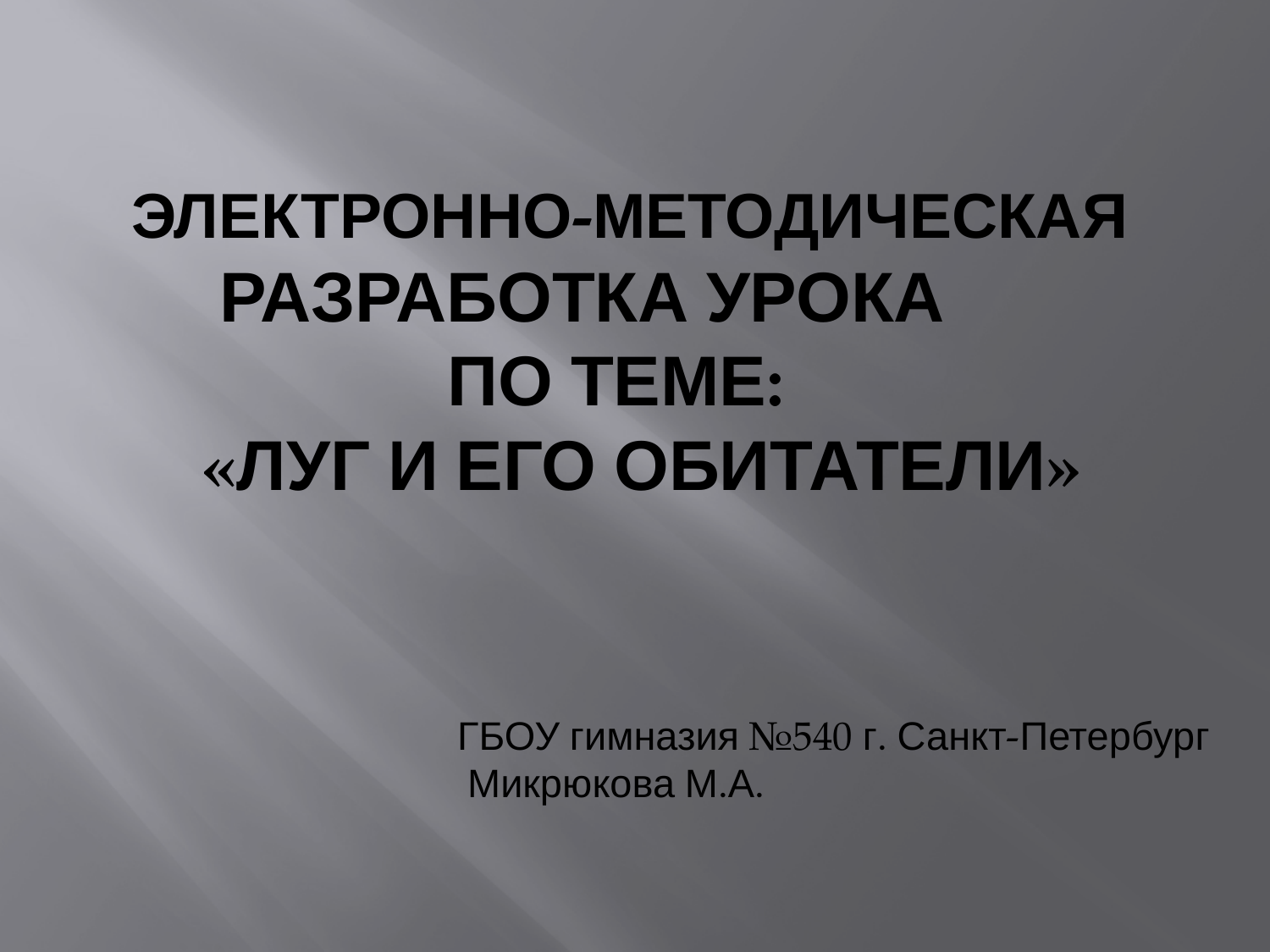

ЭЛЕКТРОННО-МЕТОДИЧЕСКАЯ
     РАЗРАБОТКА УРОКА
                  ПО ТЕМЕ:
    «ЛУГ И ЕГО ОБИТАТЕЛИ»
ГБОУ гимназия №540 г. Санкт-Петербург
 Микрюкова М.А.